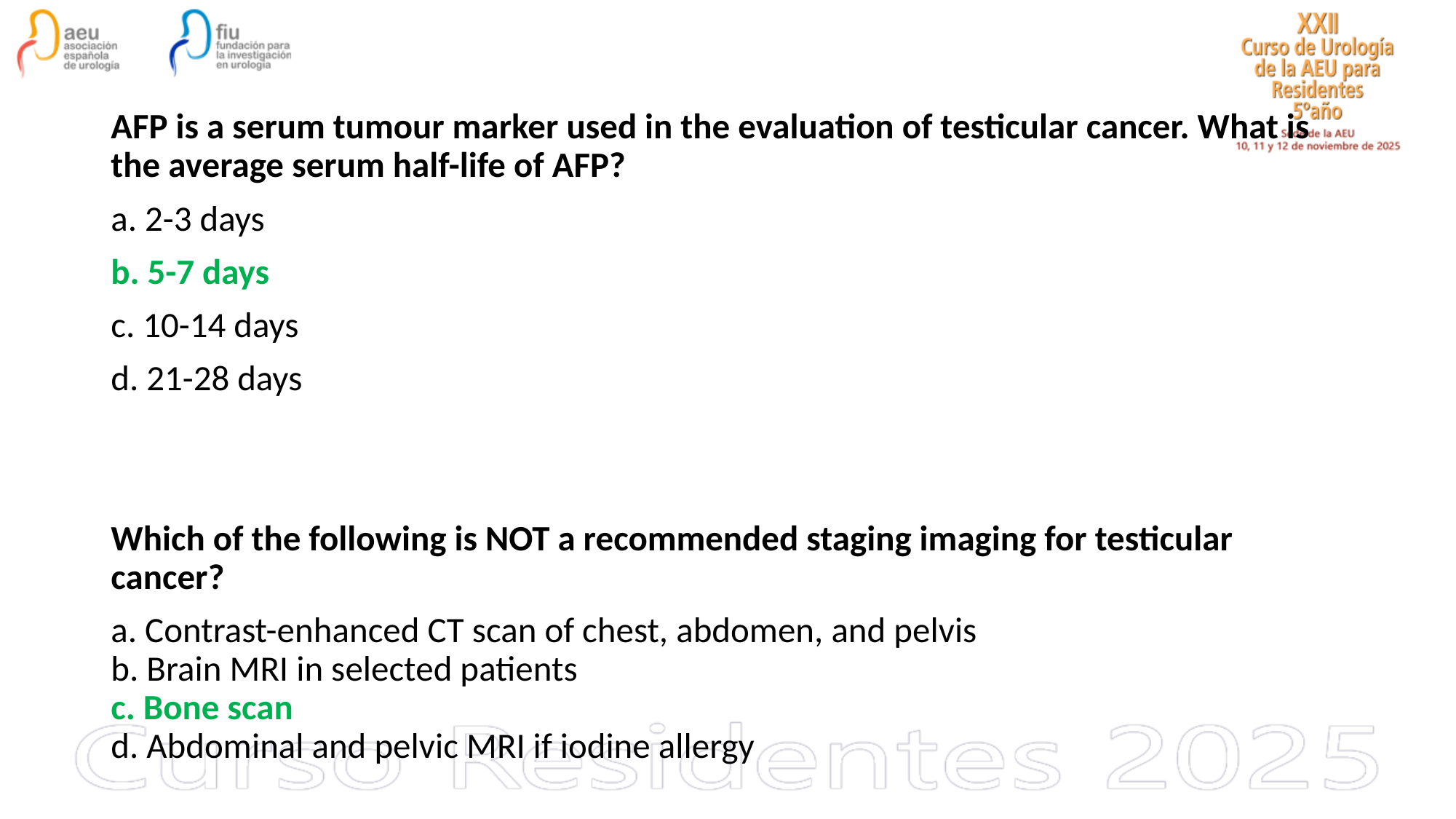

AFP is a serum tumour marker used in the evaluation of testicular cancer. What is the average serum half-life of AFP?
a. 2-3 days
b. 5-7 days
c. 10-14 days
d. 21-28 days

Which of the following is NOT a recommended staging imaging for testicular cancer?
a. Contrast-enhanced CT scan of chest, abdomen, and pelvis
b. Brain MRI in selected patients
c. Bone scan
d. Abdominal and pelvic MRI if iodine allergy